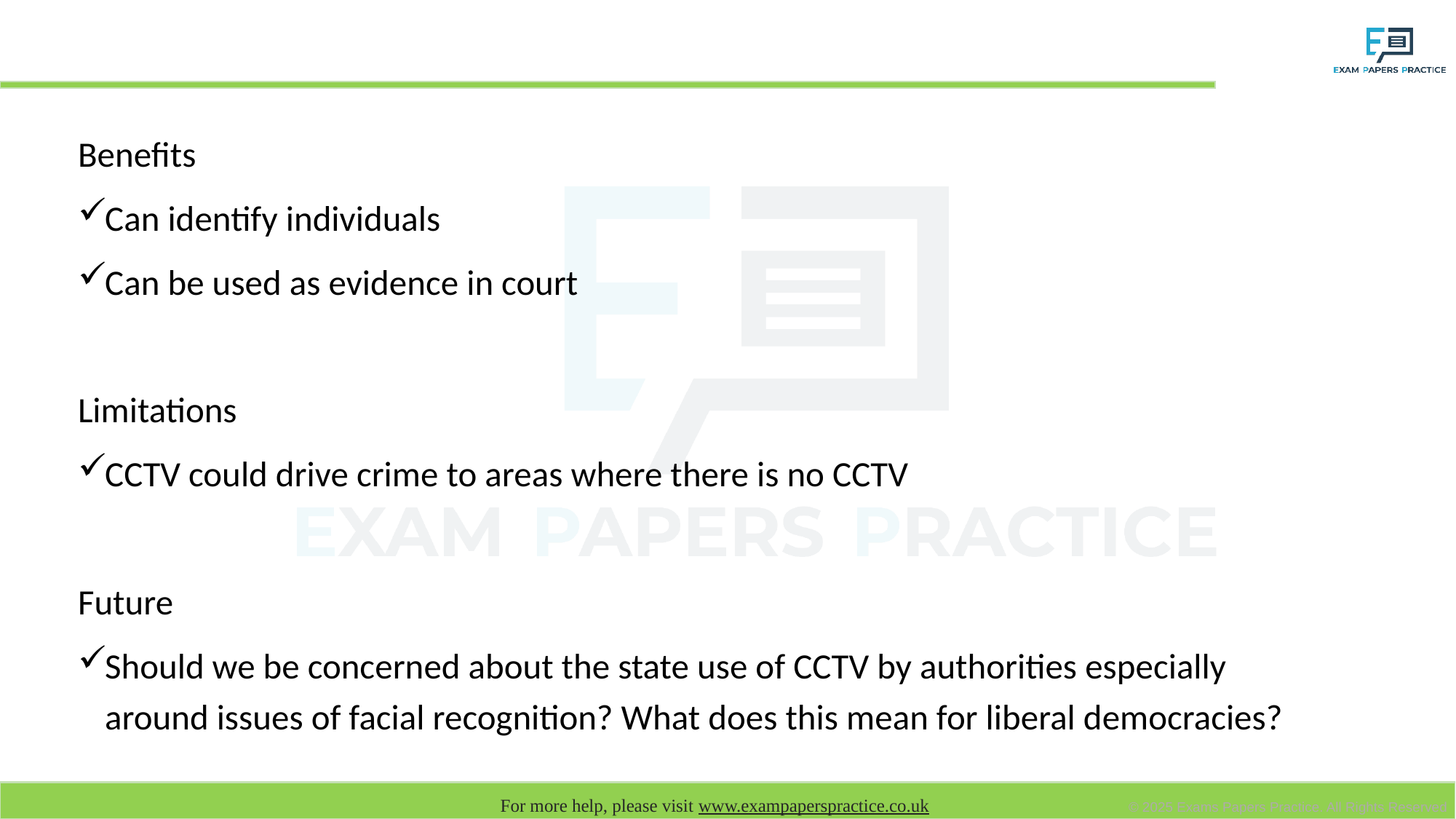

# Camera - CCTV
Benefits
Can identify individuals
Can be used as evidence in court

Limitations
CCTV could drive crime to areas where there is no CCTV

Future
Should we be concerned about the state use of CCTV by authorities especially around issues of facial recognition? What does this mean for liberal democracies?